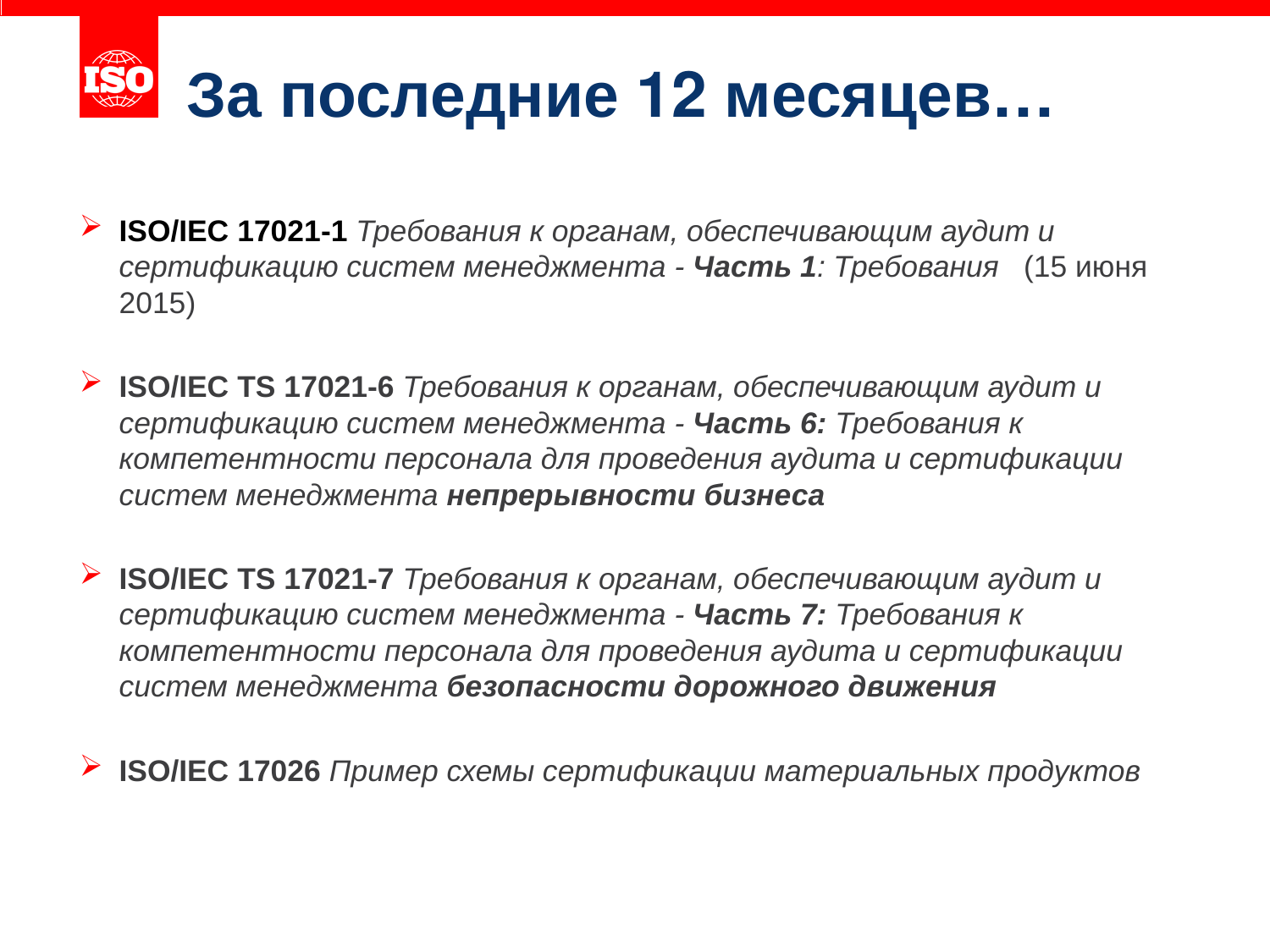

# За последние 12 месяцев…
ISO/IEC 17021-1 Требования к органам, обеспечивающим аудит и сертификацию систем менеджмента - Часть 1: Требования   (15 июня 2015)

ISO/IEC TS 17021-6 Требования к органам, обеспечивающим аудит и сертификацию систем менеджмента - Часть 6: Требования к компетентности персонала для проведения аудита и сертификации систем менеджмента непрерывности бизнеса

ISO/IEC TS 17021-7 Требования к органам, обеспечивающим аудит и сертификацию систем менеджмента - Часть 7: Требования к компетентности персонала для проведения аудита и сертификации систем менеджмента безопасности дорожного движения

ISO/IEC 17026 Пример схемы сертификации материальных продуктов